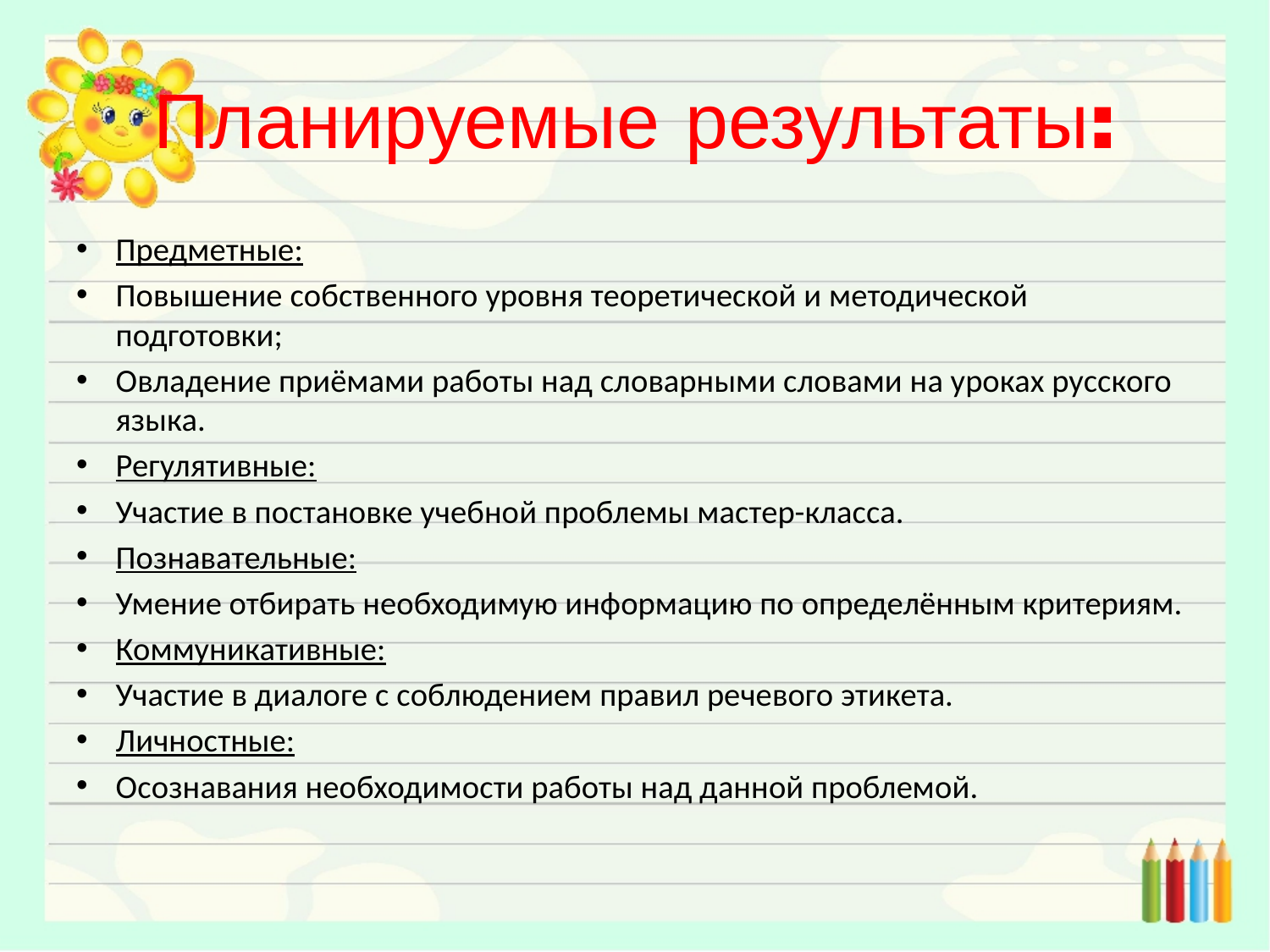

# Планируемые результаты:
Предметные:
Повышение собственного уровня теоретической и методической подготовки;
Овладение приёмами работы над словарными словами на уроках русского языка.
Регулятивные:
Участие в постановке учебной проблемы мастер-класса.
Познавательные:
Умение отбирать необходимую информацию по определённым критериям.
Коммуникативные:
Участие в диалоге с соблюдением правил речевого этикета.
Личностные:
Осознавания необходимости работы над данной проблемой.